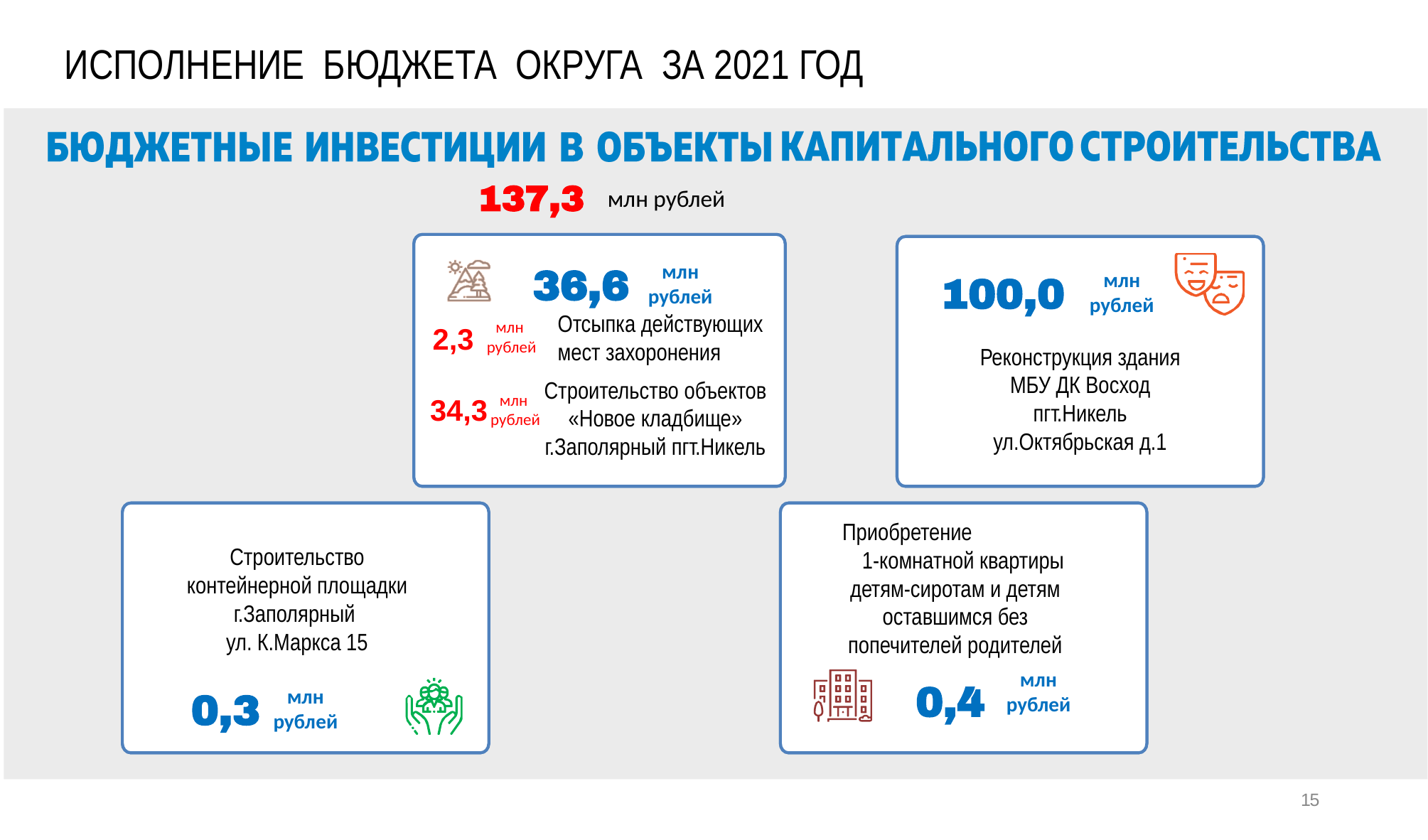

ИСПОЛНЕНИЕ  БЮДЖЕТА  ОКРУГА  ЗА 2021 ГОД

137,3
млн рублей

36,6
млн
рублей

100,0
млн
рублей

Отсыпка действующих мест захоронения
млн
 рублей
2,3
Реконструкция здания МБУ ДК Восход пгт.Никель ул.Октябрьская д.1
Строительство объектов «Новое кладбище»
г.Заполярный пгт.Никель
млн
 рублей
34,3

Приобретение                      1-комнатной квартиры детям-сиротам и детям оставшимся без попечителей родителей
Строительство контейнерной площадки г.Заполярный
ул. К.Маркса 15
млн
рублей

0,4
0,3
млн
рублей

15